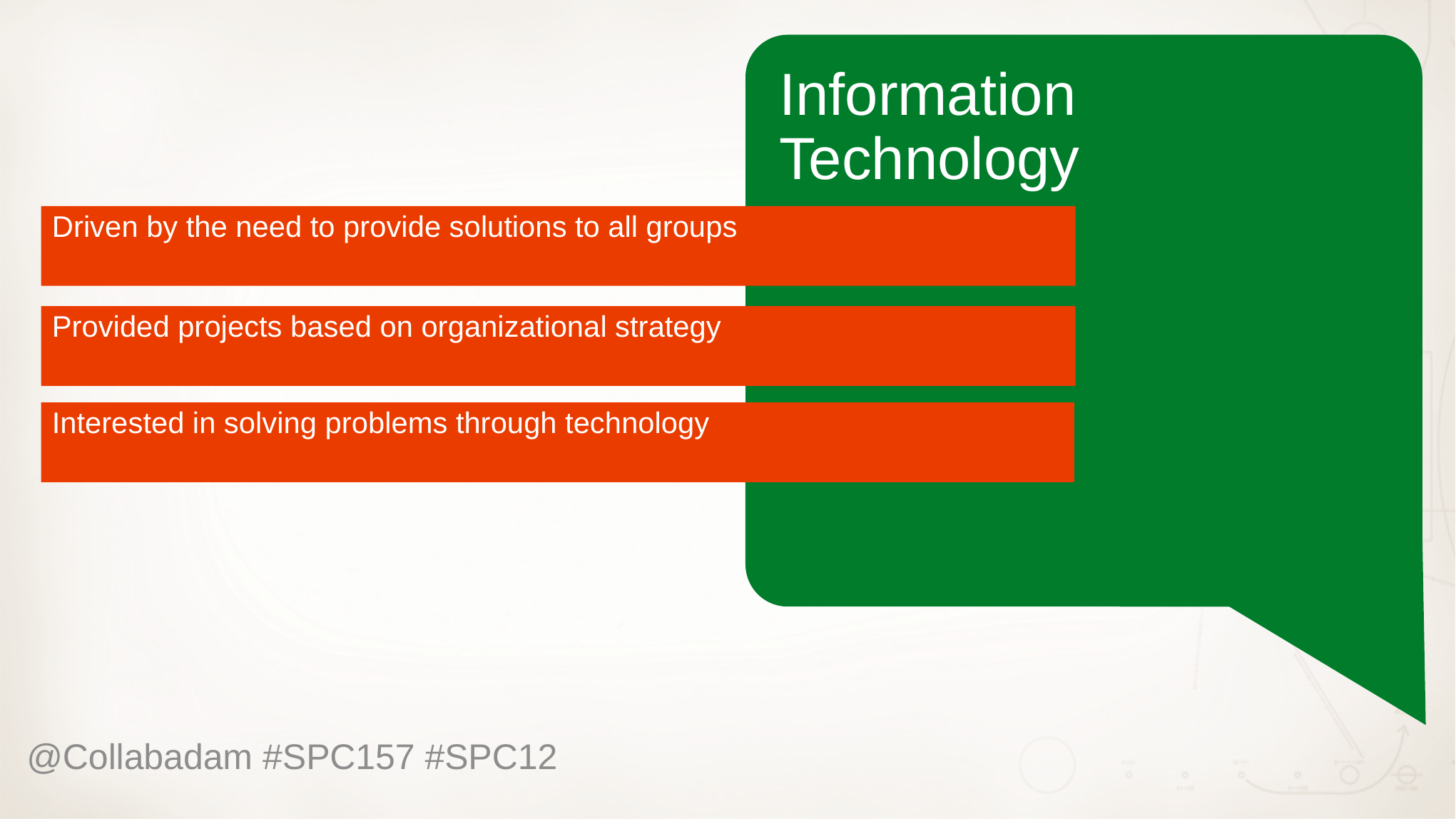

Information Technology

Driven by the need to provide solutions to all groups
Provided projects based on organizational strategy
Interested in solving problems through technology